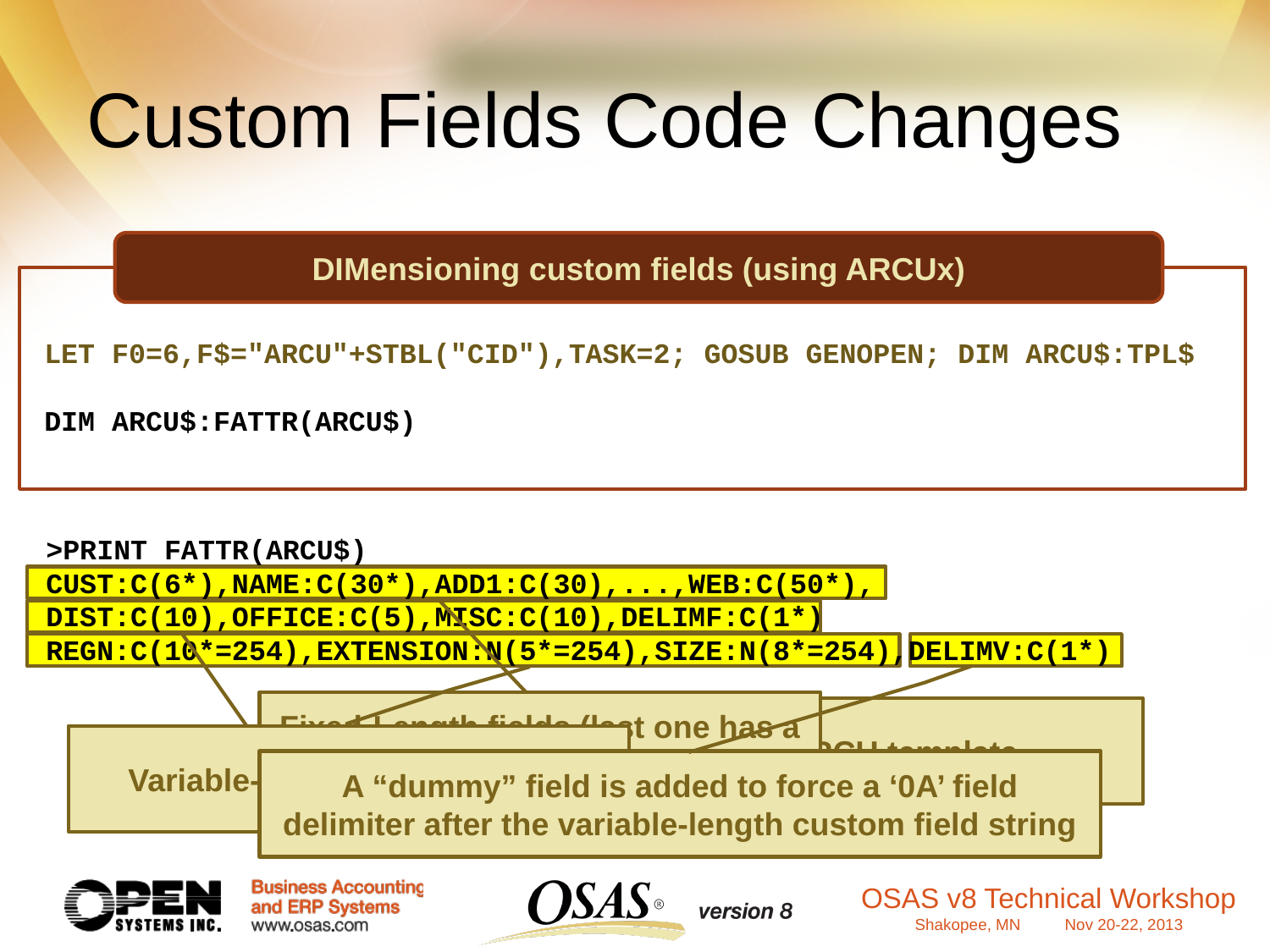

Custom Fields Code Changes
DIMensioning custom fields (using ARCUx)

LET F0=6,F$="ARCU"+STBL("CID"),TASK=2; GOSUB GENOPEN; DIM ARCU$:TPL$

DIM ARCU$:FATTR(ARCU$)
>PRINT FATTR(ARCU$)
CUST:C(6*),NAME:C(30*),ADD1:C(30),...,WEB:C(50*),
DIST:C(10),OFFICE:C(5),MISC:C(10),DELIMF:C(1*)
REGN:C(10*=254),EXTENSION:N(5*=254),SIZE:N(8*=254),DELIMV:C(1*)

Fixed-Length fields (last one has a field delimiter added)
Main ARCU template
Variable-length custom fields
A “dummy” field is added to force a ‘0A’ field delimiter after the variable-length custom field string